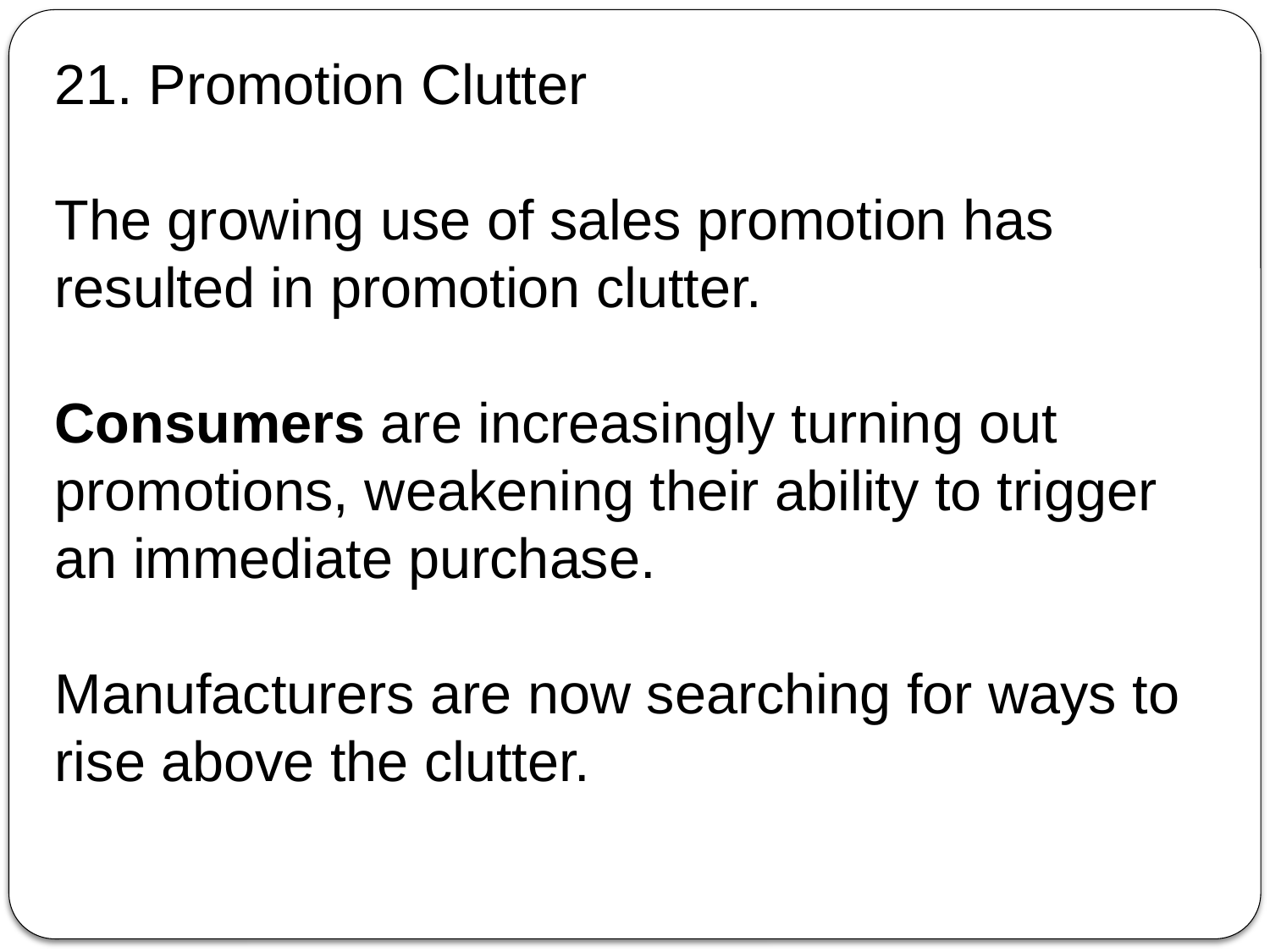

21. Promotion Clutter

The growing use of sales promotion has resulted in promotion clutter.

Consumers are increasingly turning out promotions, weakening their ability to trigger an immediate purchase.

Manufacturers are now searching for ways to rise above the clutter.